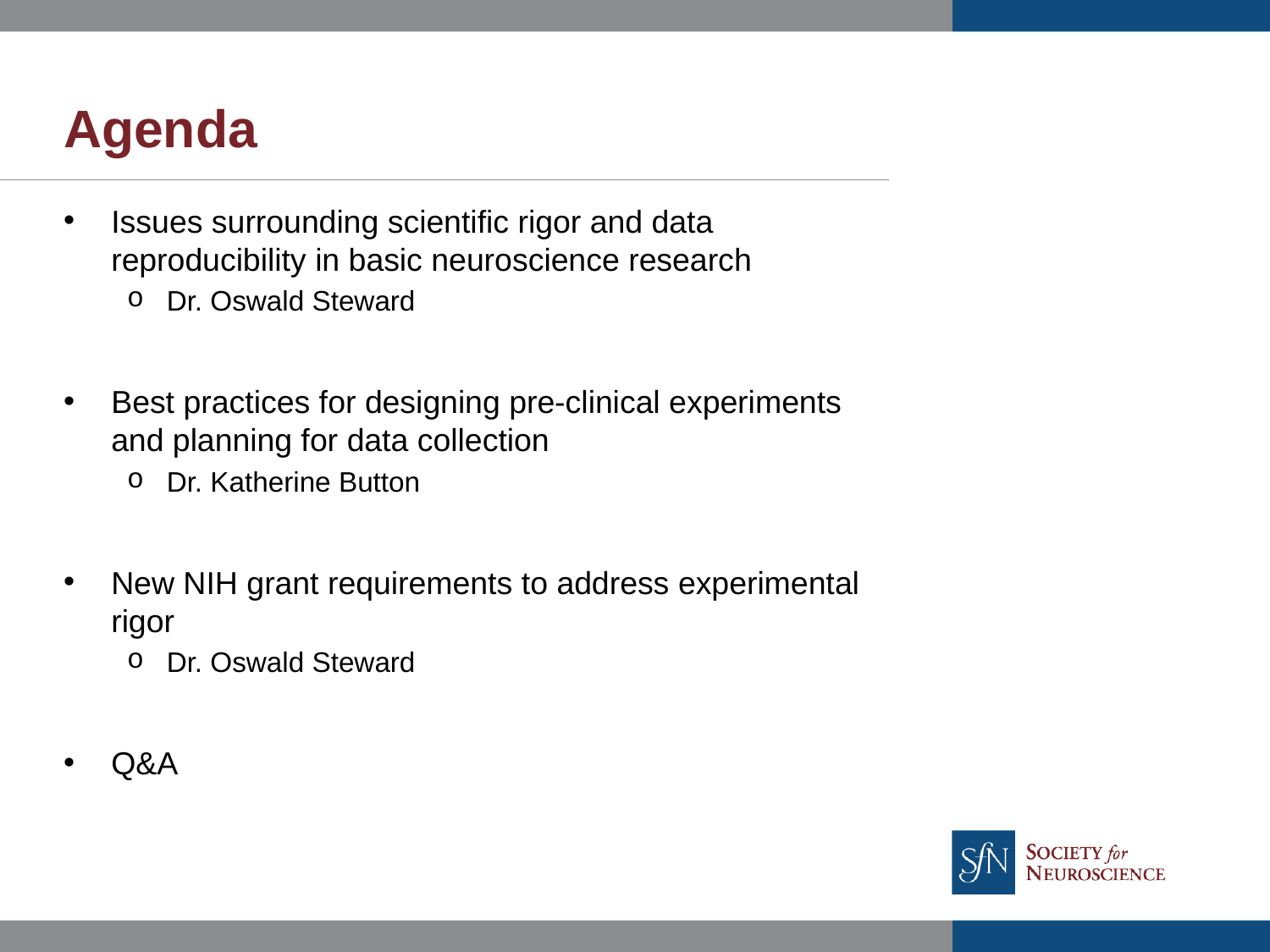

# Agenda
Issues surrounding scientific rigor and data reproducibility in basic neuroscience research
Dr. Oswald Steward

Best practices for designing pre-clinical experiments and planning for data collection
Dr. Katherine Button

New NIH grant requirements to address experimental rigor
Dr. Oswald Steward

Q&A